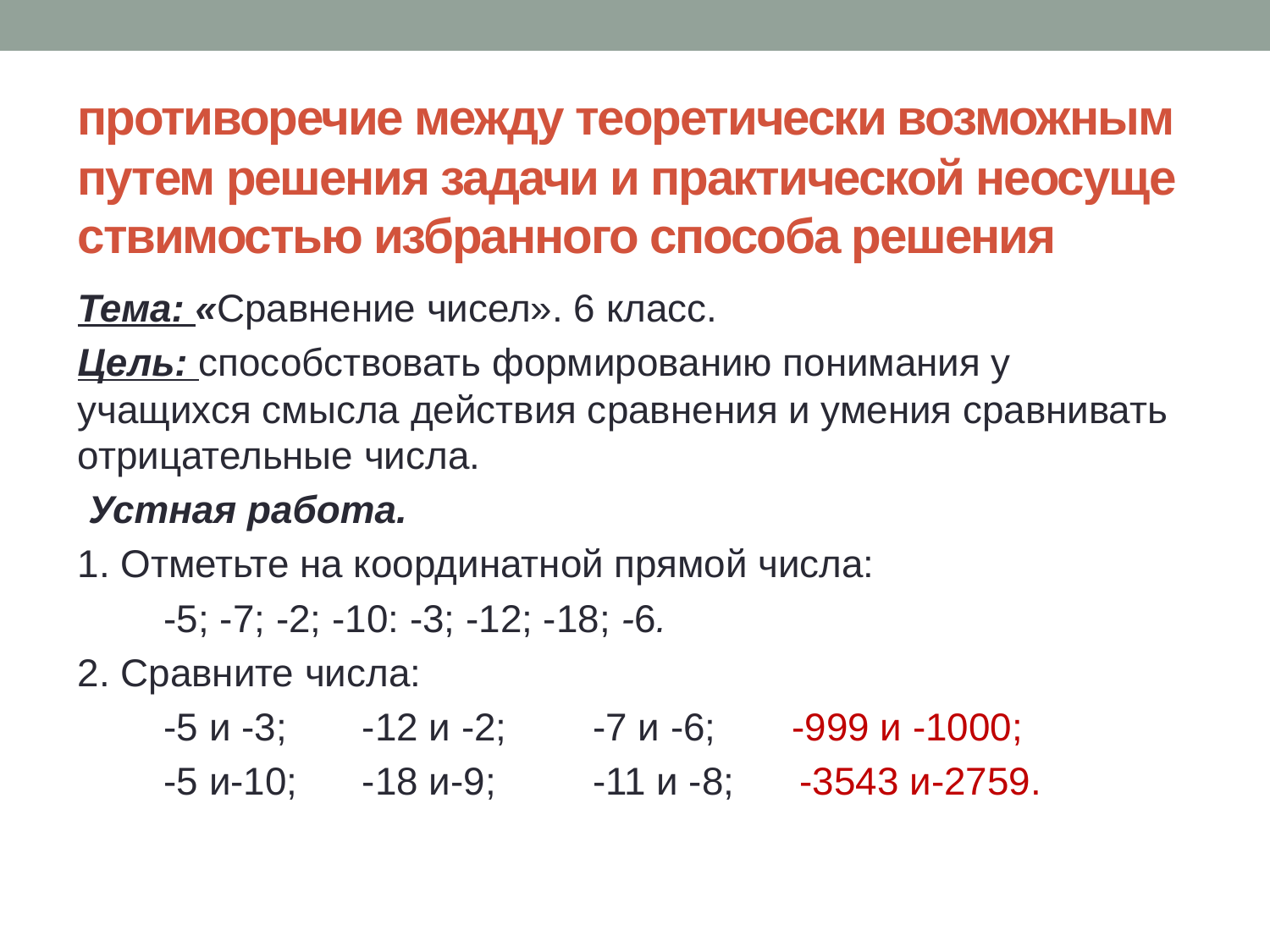

# противо­речие между теоретически возможным путем решения задачи и практической неосуще­ствимостью избранного способа решения
Тема: «Сравнение чисел». 6 класс.
Цель: способствовать формированию понимания у учащихся смысла действия срав­нения и умения сравнивать отрицательные числа.
 Устная работа.
1. Отметьте на координатной прямой числа:
        -5; -7; -2; -10: -3; -12; -18; -6.
2. Сравните числа:
        -5 и -3;       -12 и -2;        -7 и -6;       -999 и -1000;
        -5 и-10;      -18 и-9;         -11 и -8;      -3543 и-2759.